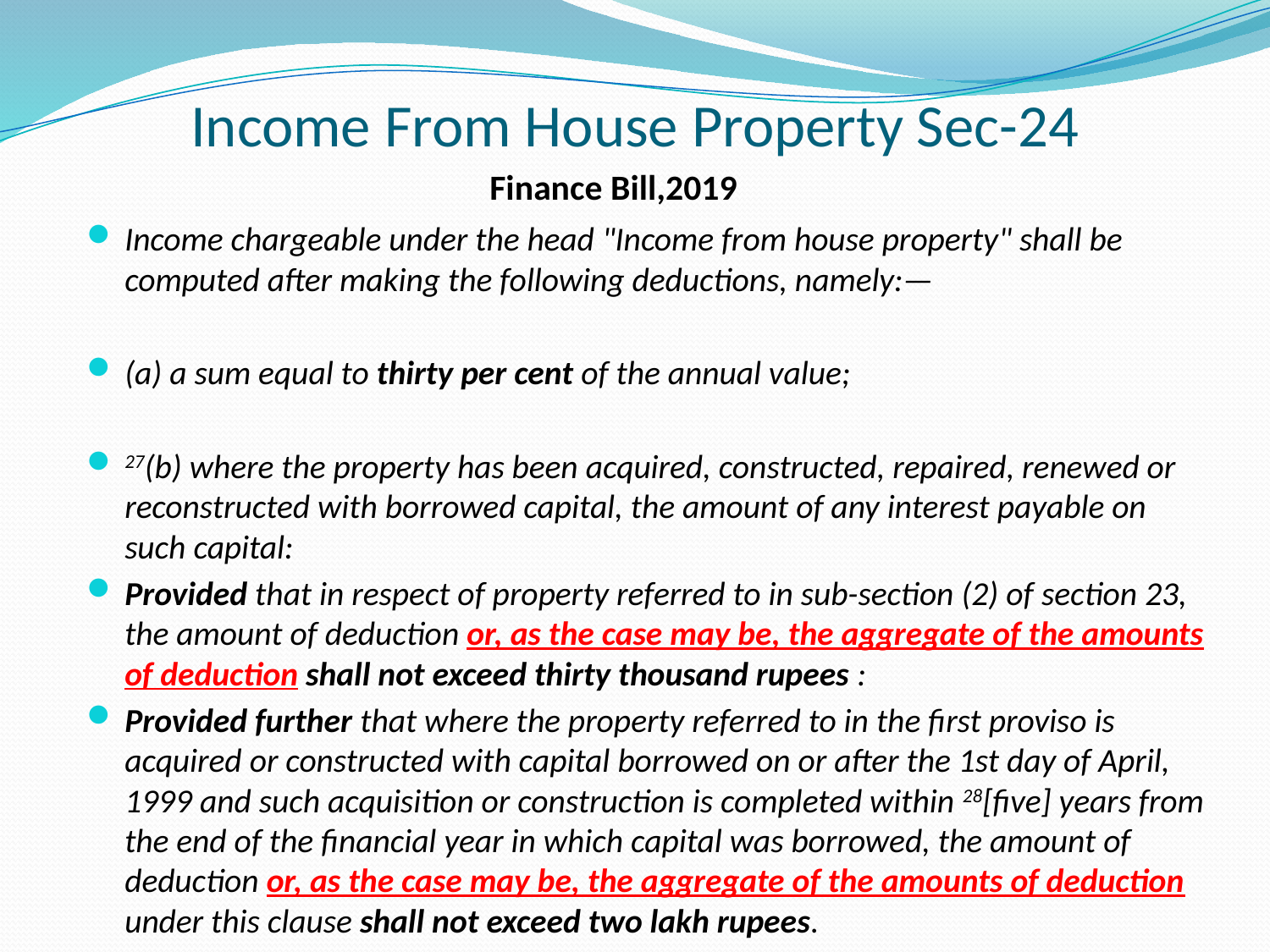

# Income From House Property Sec-24
                                 Finance Bill,2019
Income chargeable under the head "Income from house property" shall be computed after making the following deductions, namely:—

(a) a sum equal to thirty per cent of the annual value;

27(b) where the property has been acquired, constructed, repaired, renewed or reconstructed with borrowed capital, the amount of any interest payable on such capital:
Provided that in respect of property referred to in sub-section (2) of section 23, the amount of deduction or, as the case may be, the aggregate of the amounts of deduction shall not exceed thirty thousand rupees :
Provided further that where the property referred to in the first proviso is acquired or constructed with capital borrowed on or after the 1st day of April, 1999 and such acquisition or construction is completed within 28[five] years from the end of the financial year in which capital was borrowed, the amount of deduction or, as the case may be, the aggregate of the amounts of deduction under this clause shall not exceed two lakh rupees.